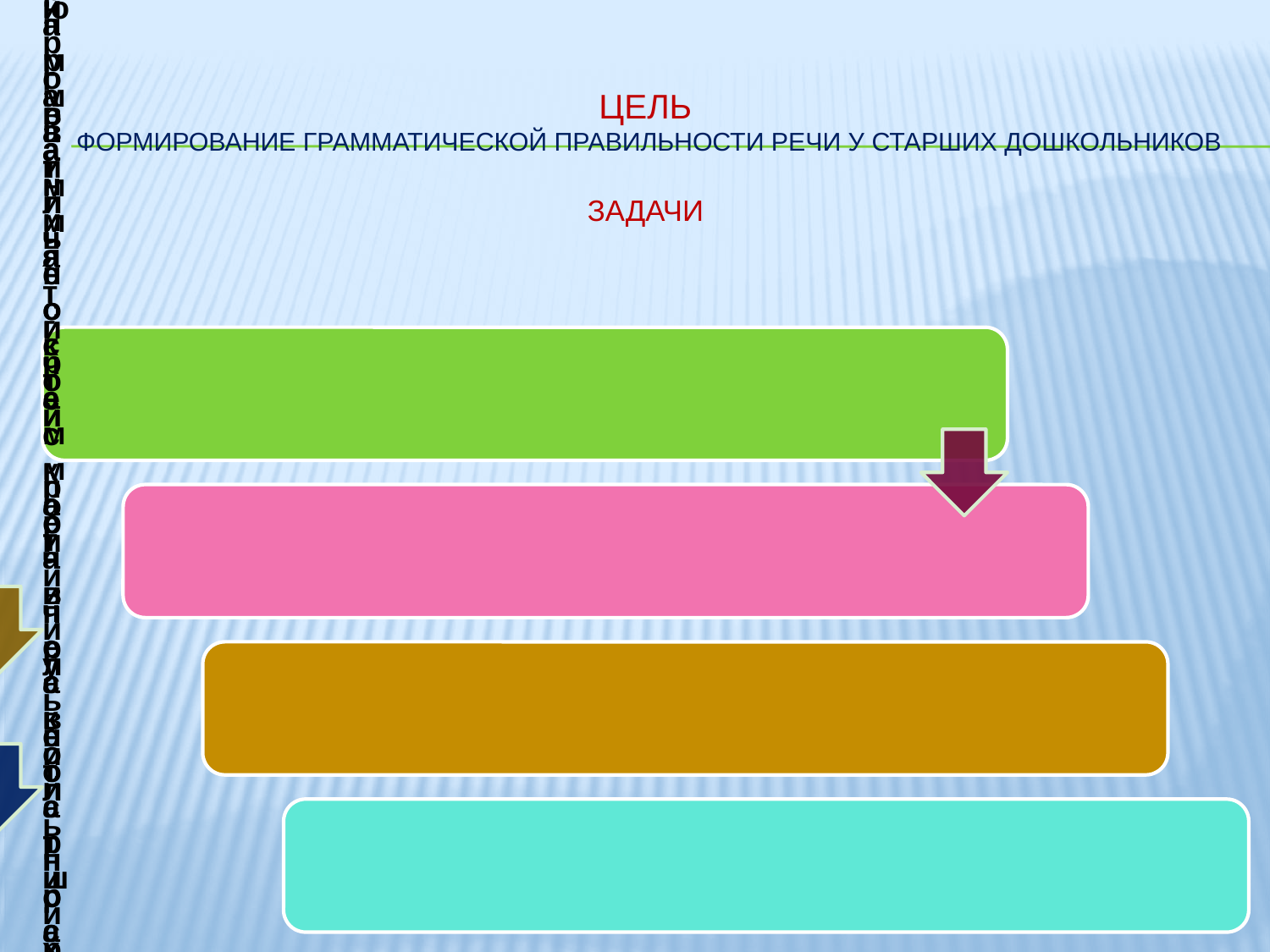

# Цель формирование грамматической правильности речи у старших дошкольников Задачи